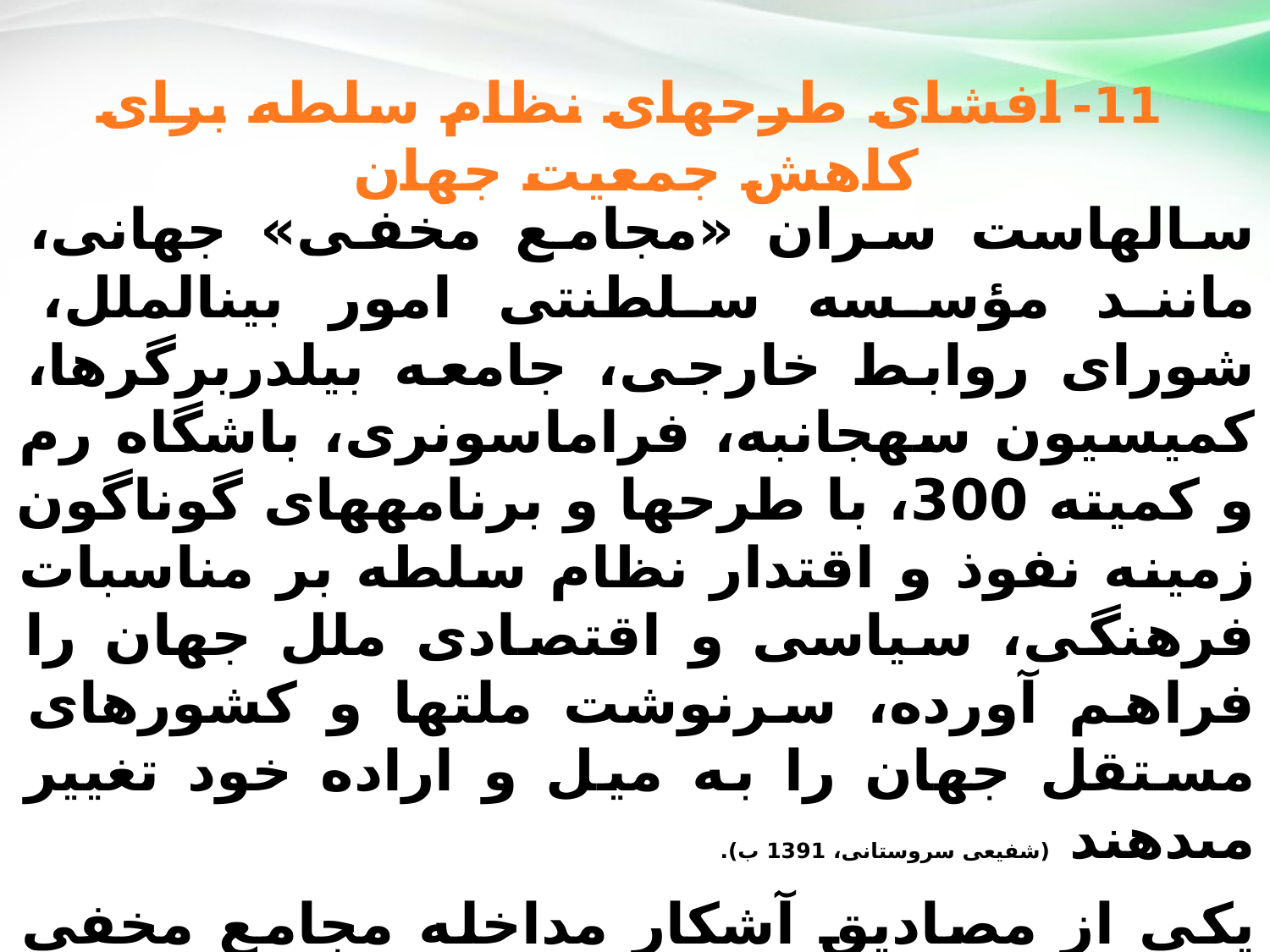

11- افشاى طرح‏هاى نظام سلطه براى كاهش جمعيت جهان
سال‏هاست سران «مجامع مخفى» جهانى، مانند مؤسسه سلطنتى امور بين‏الملل، شوراى روابط خارجى، جامعه بيلدربرگرها، كميسيون سه‏جانبه، فراماسونرى، باشگاه رم و كميته 300، با طرح‏ها و برنامه‏هاى گوناگون زمينه نفوذ و اقتدار نظام سلطه بر مناسبات فرهنگى، سياسى و اقتصادى ملل جهان را فراهم آورده، سرنوشت ملت‏ها و كشورهاى مستقل جهان را به ميل و اراده خود تغيير مى‏دهند (شفيعى سروستانى، 1391 ب).
يكى از مصاديق آشكار مداخله مجامع مخفى در سرنوشت ملت‏هاى ديگر موضوع كاهش و كنترل جمعيت جهان است. اين مجامع با هدف گسترش سلطه خود بر جهان، از سالها پيش موضوع كاهش جمعيت جهان را در دستور كار قرار داده‏اند و این موضوع را از راه­های گوناگون می­گیرند.